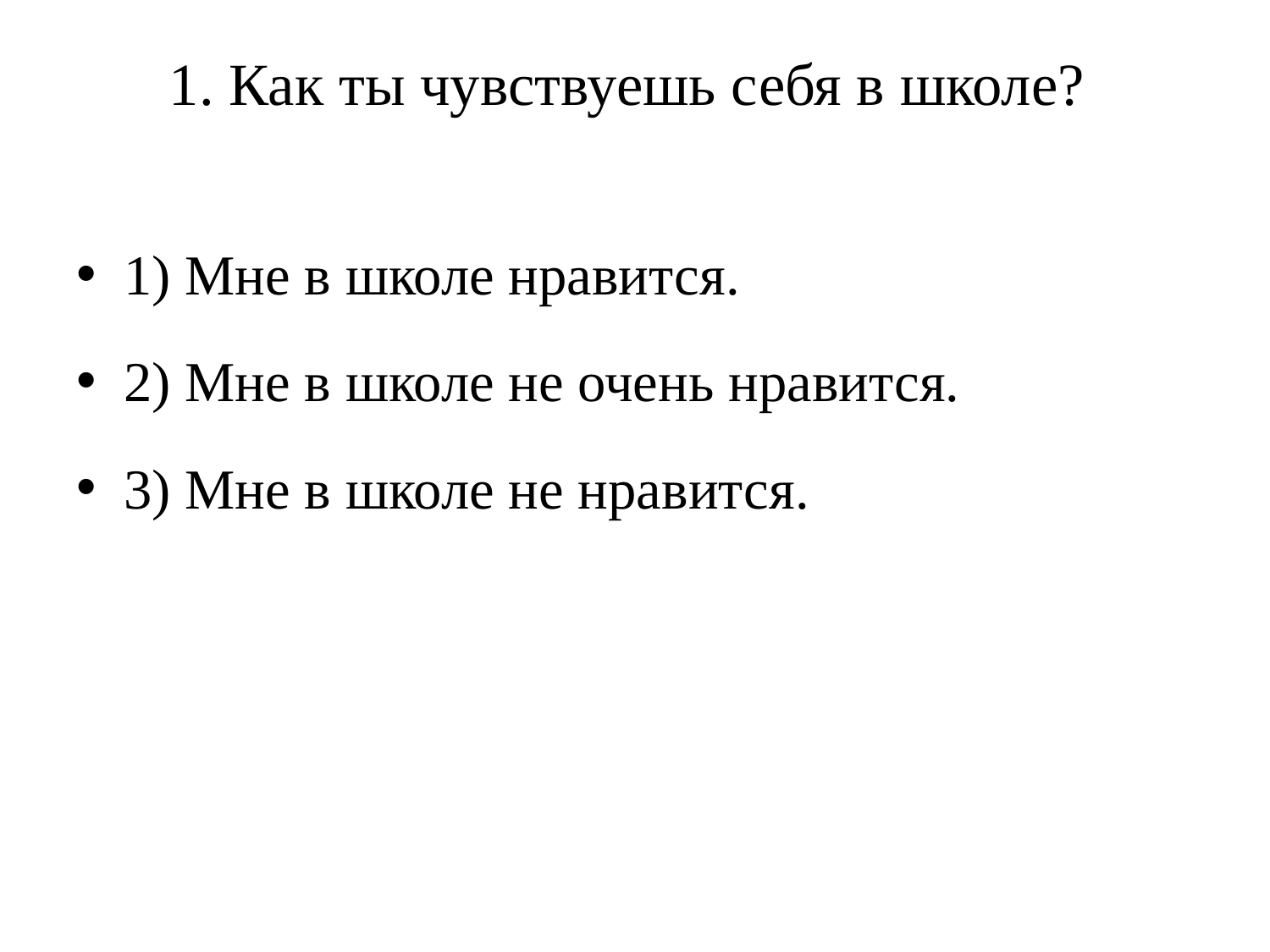

# 1. Как ты чувствуешь себя в школе?
1) Мне в школе нравится.
2) Мне в школе не очень нравится.
3) Мне в школе не нравится.